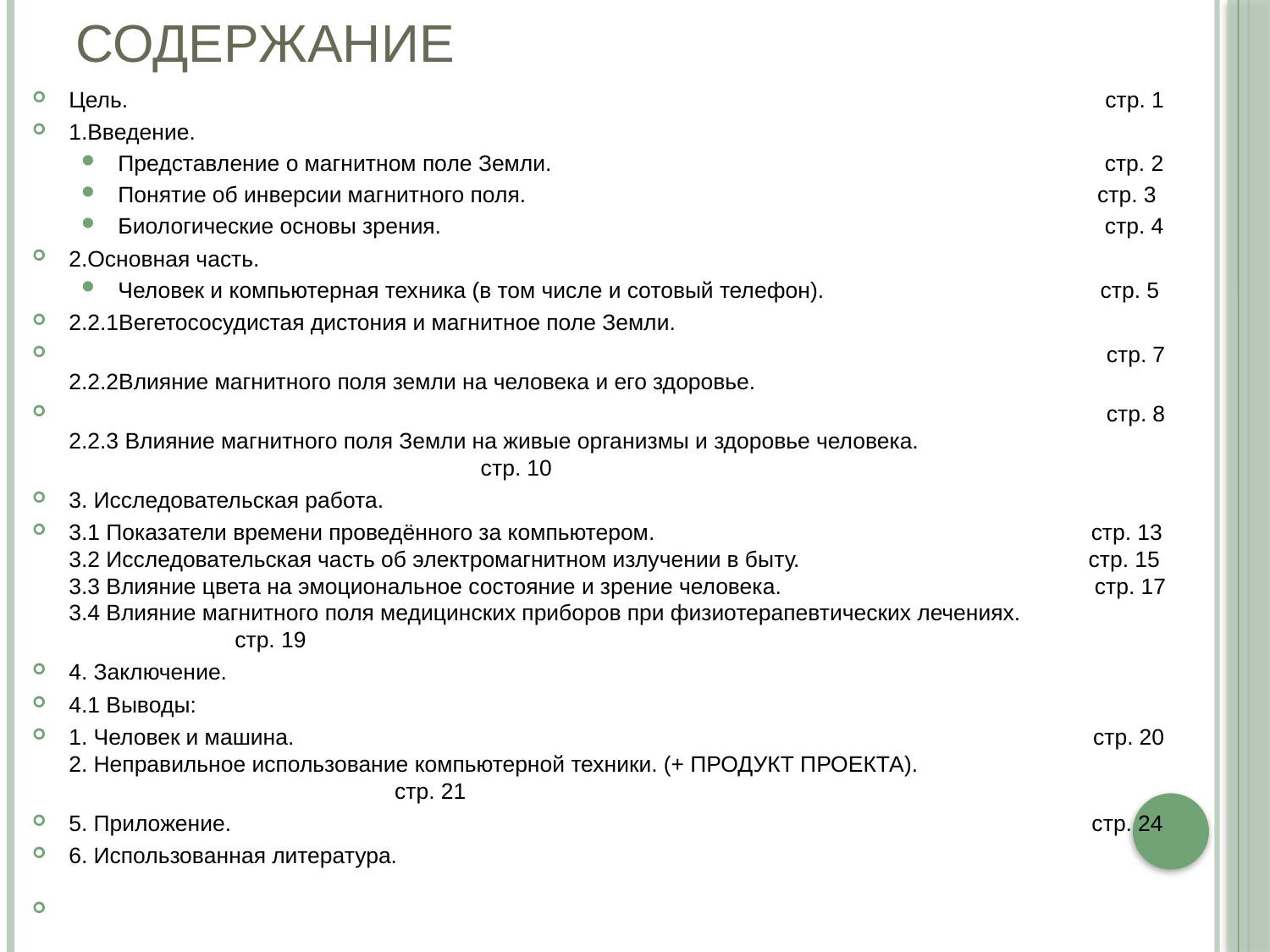

# Содержание
Цель.                                                                                                                                                               стр. 1
1.Введение.
Представление о магнитном поле Земли.                                                                                          стр. 2
Понятие об инверсии магнитного поля.                                                                                             стр. 3
Биологические основы зрения.                                                                                                            стр. 4
2.Основная часть.
Человек и компьютерная техника (в том числе и сотовый телефон).                                             стр. 5
2.2.1Вегетососудистая дистония и магнитное поле Земли.
                                                                                                                                                                         стр. 7
2.2.2Влияние магнитного поля земли на человека и его здоровье.
                                                                                                                                                                         стр. 8
2.2.3 Влияние магнитного поля Земли на живые организмы и здоровье человека.                                                                                                                           стр. 10
3. Исследовательская работа.
3.1 Показатели времени проведённого за компьютером.                                                                       стр. 13
3.2 Исследовательская часть об электромагнитном излучении в быту.                                               стр. 15
3.3 Влияние цвета на эмоциональное состояние и зрение человека.                                                   стр. 17
3.4 Влияние магнитного поля медицинских приборов при физиотерапевтических лечениях.                                                                  стр. 19
4. Заключение.
4.1 Выводы:
1. Человек и машина.                                                                                                                                  стр. 20
2. Неправильное использование компьютерной техники. (+ ПРОДУКТ ПРОЕКТА).                                                                                                             стр. 21
5. Приложение.                                                                                                                                            стр. 24
6. Использованная литература.